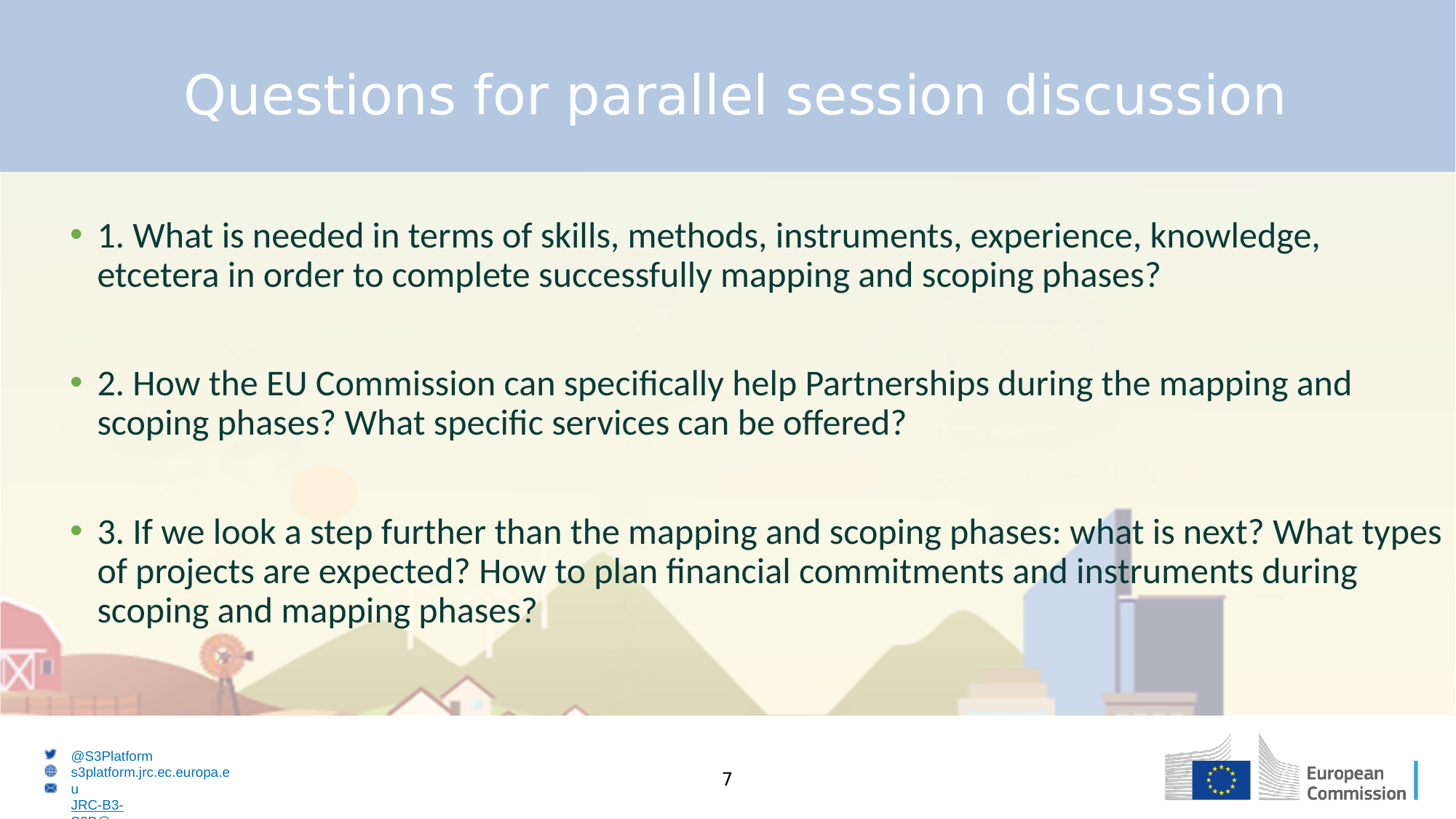

Questions for parallel session discussion
1. What is needed in terms of skills, methods, instruments, experience, knowledge, etcetera in order to complete successfully mapping and scoping phases?

2. How the EU Commission can specifically help Partnerships during the mapping and scoping phases? What specific services can be offered?

3. If we look a step further than the mapping and scoping phases: what is next? What types of projects are expected? How to plan financial commitments and instruments during scoping and mapping phases?
7